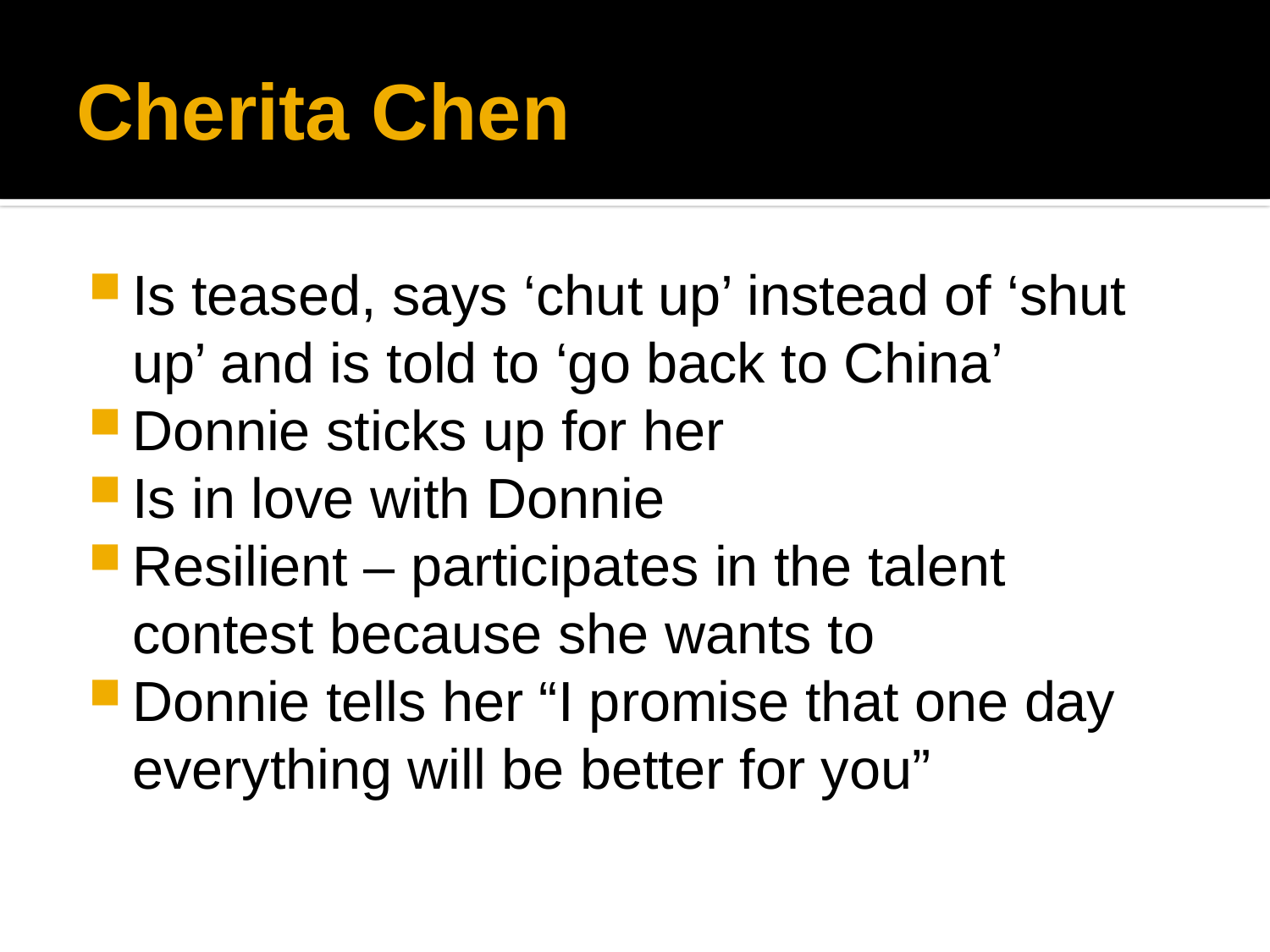

# Cherita Chen
Is teased, says ‘chut up’ instead of ‘shut up’ and is told to ‘go back to China’
Donnie sticks up for her
Is in love with Donnie
Resilient – participates in the talent contest because she wants to
Donnie tells her “I promise that one day everything will be better for you”